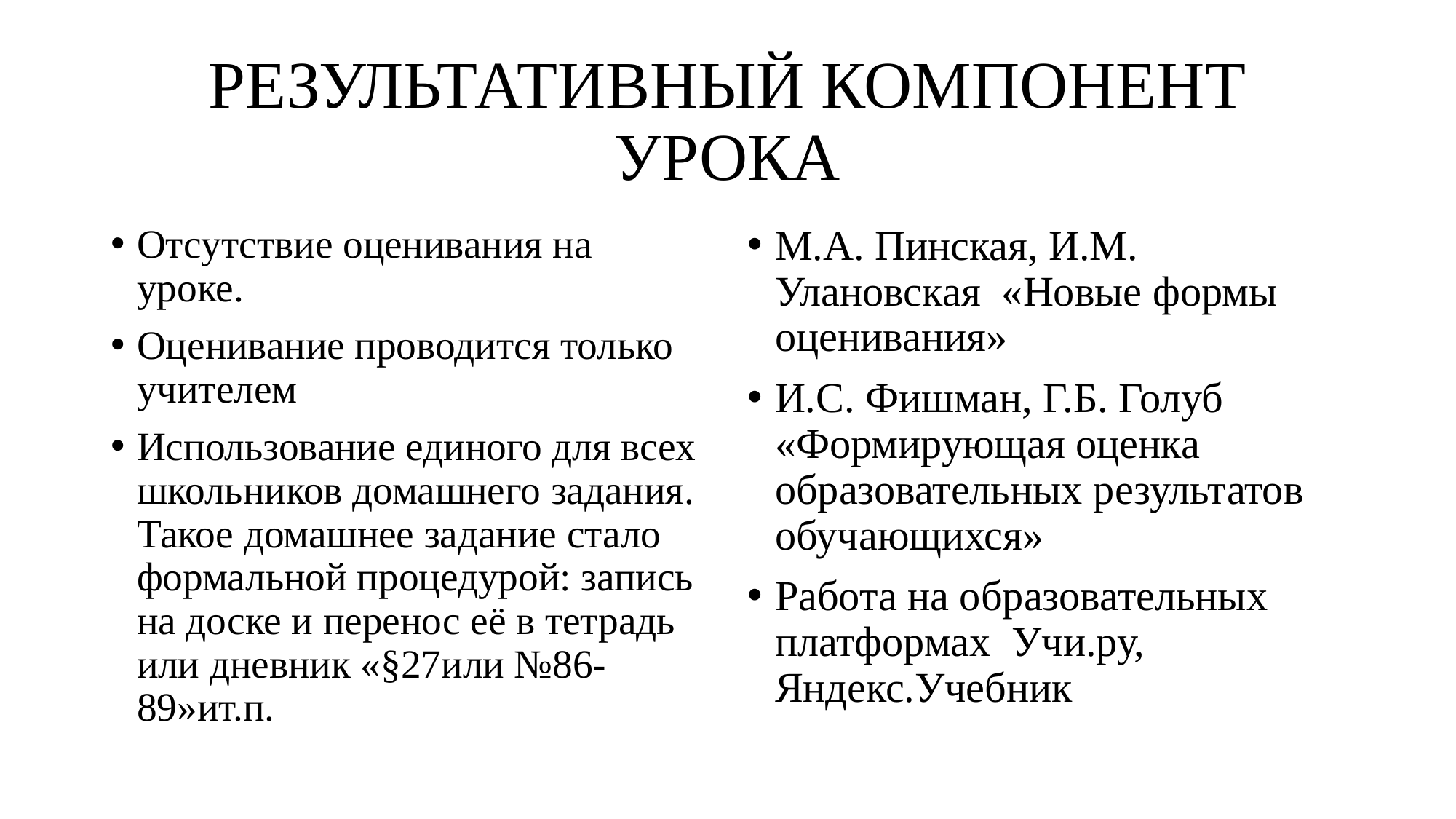

# РЕЗУЛЬТАТИВНЫЙ КОМПОНЕНТ УРОКА
Отсутствие оценивания на уроке.
Оценивание проводится только учителем
Использование единого для всех школьников домашнего задания. Такое домашнее задание стало формальной процедурой: запись на доске и перенос её в тетрадь или дневник «§27или №86-89»ит.п.
М.А. Пинская, И.М. Улановская  «Новые формы оценивания»
И.С. Фишман, Г.Б. Голуб «Формирующая оценка образовательных результатов обучающихся»
Работа на образовательных платформах  Учи.ру, Яндекс.Учебник